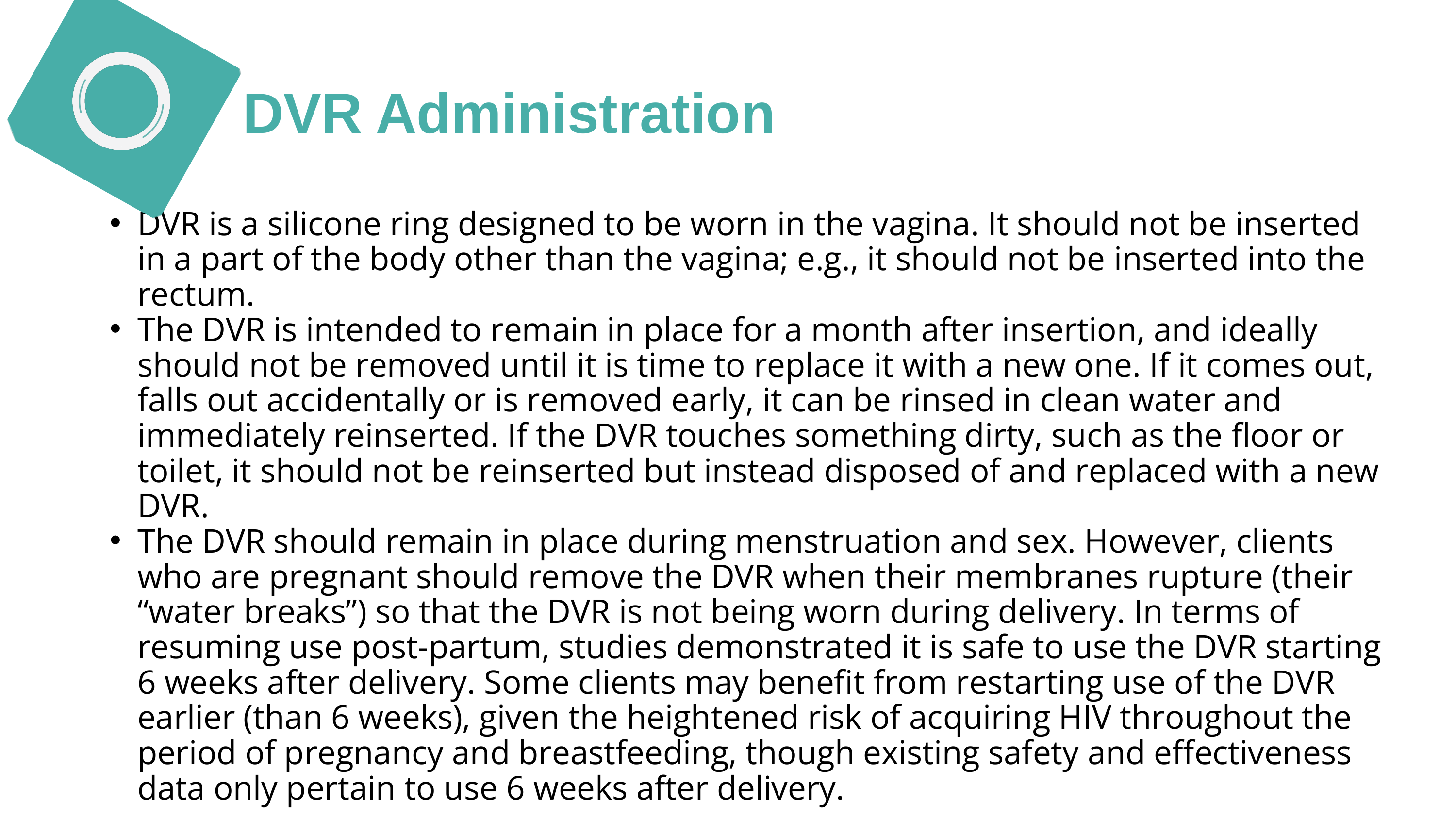

DVR Administration
DVR is a silicone ring designed to be worn in the vagina. It should not be inserted in a part of the body other than the vagina; e.g., it should not be inserted into the rectum.
The DVR is intended to remain in place for a month after insertion, and ideally should not be removed until it is time to replace it with a new one. If it comes out, falls out accidentally or is removed early, it can be rinsed in clean water and immediately reinserted. If the DVR touches something dirty, such as the floor or toilet, it should not be reinserted but instead disposed of and replaced with a new DVR.
The DVR should remain in place during menstruation and sex. However, clients who are pregnant should remove the DVR when their membranes rupture (their “water breaks”) so that the DVR is not being worn during delivery. In terms of resuming use post-partum, studies demonstrated it is safe to use the DVR starting 6 weeks after delivery. Some clients may benefit from restarting use of the DVR earlier (than 6 weeks), given the heightened risk of acquiring HIV throughout the period of pregnancy and breastfeeding, though existing safety and effectiveness data only pertain to use 6 weeks after delivery.